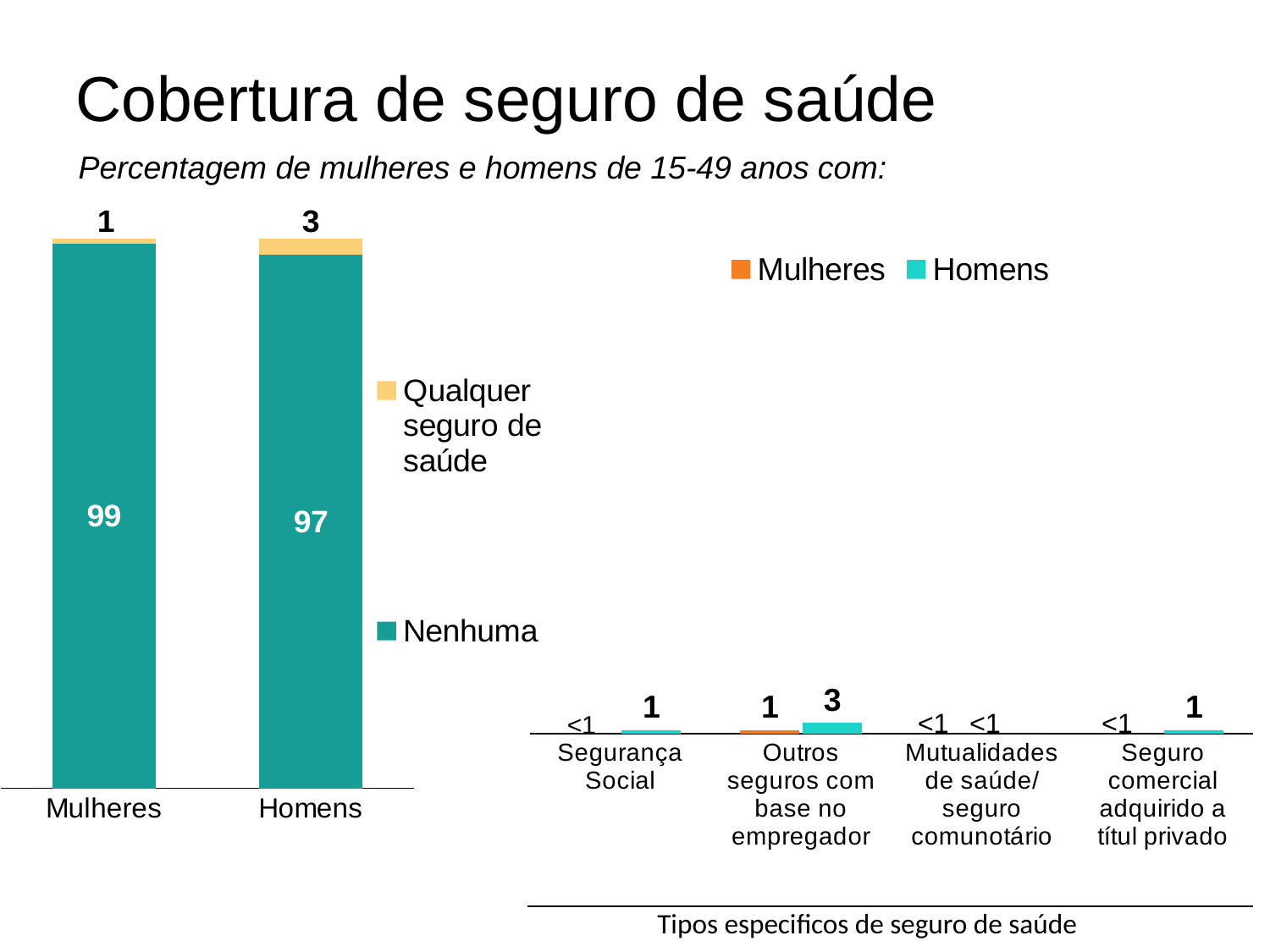

# Cobertura de seguro de saúde
Percentagem de mulheres e homens de 15-49 anos com:

### Chart

| Category | Nenhuma | Qualquer seguro de saúde |
|---|---|---|
| Mulheres | 99.0 | 1.0 |
| Homens | 97.0 | 3.0 |

### Chart

| Category | Mulheres | Homens |
|---|---|---|
| Segurança Social | 0.0 | 1.0 |
| Outros seguros com base no empregador | 1.0 | 3.0 |
| Mutualidades de saúde/ seguro comunotário | 0.0 | 0.0 |
| Seguro comercial adquirido a títul privado | 0.0 | 1.0 |
<1
Tipos especificos de seguro de saúde